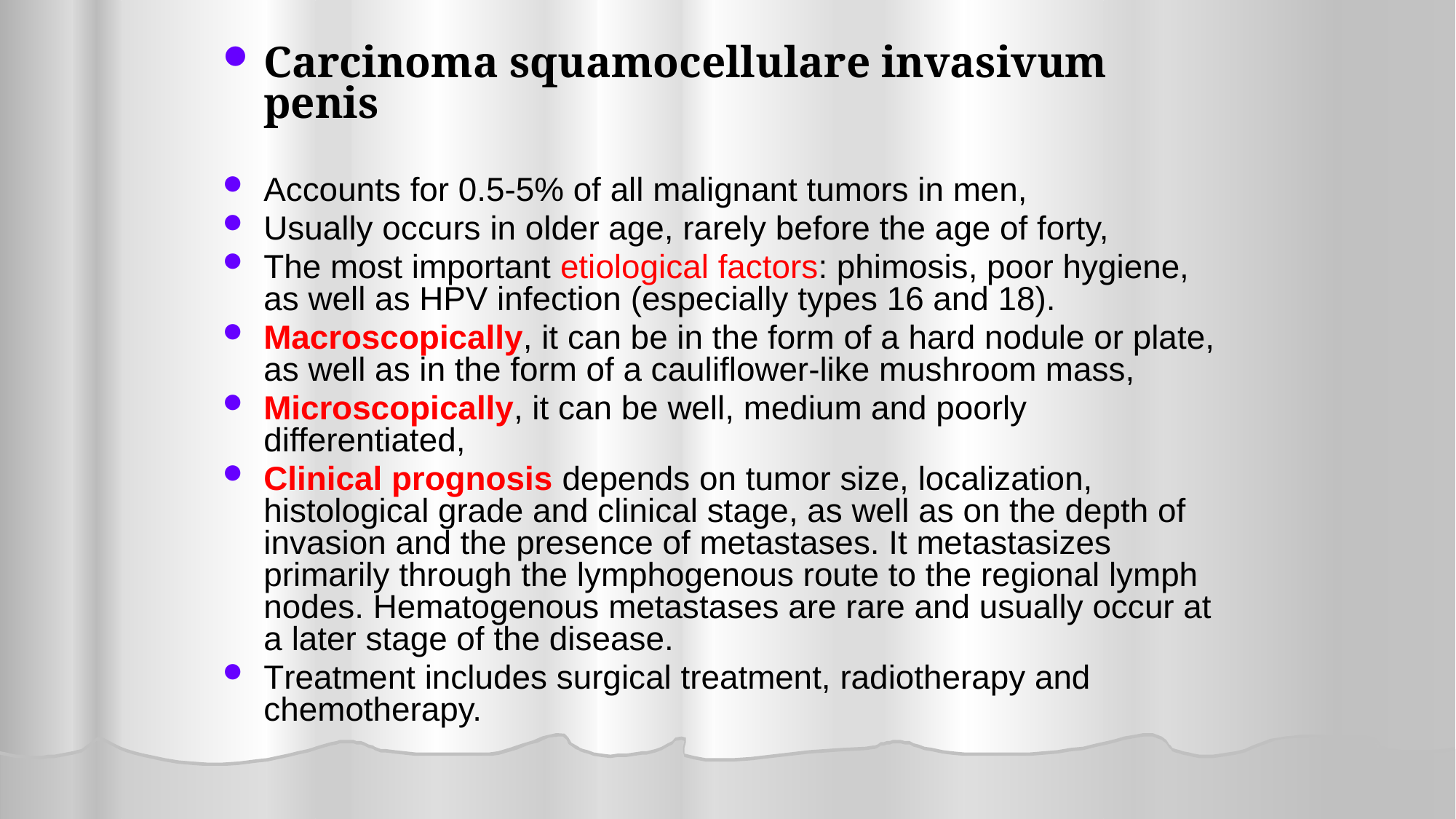

Carcinoma squamocellulare invasivum penis

Accounts for 0.5-5% of all malignant tumors in men,
Usually occurs in older age, rarely before the age of forty,
The most important etiological factors: phimosis, poor hygiene, as well as HPV infection (especially types 16 and 18).
Macroscopically, it can be in the form of a hard nodule or plate, as well as in the form of a cauliflower-like mushroom mass,
Microscopically, it can be well, medium and poorly differentiated,
Clinical prognosis depends on tumor size, localization, histological grade and clinical stage, as well as on the depth of invasion and the presence of metastases. It metastasizes primarily through the lymphogenous route to the regional lymph nodes. Hematogenous metastases are rare and usually occur at a later stage of the disease.
Treatment includes surgical treatment, radiotherapy and chemotherapy.